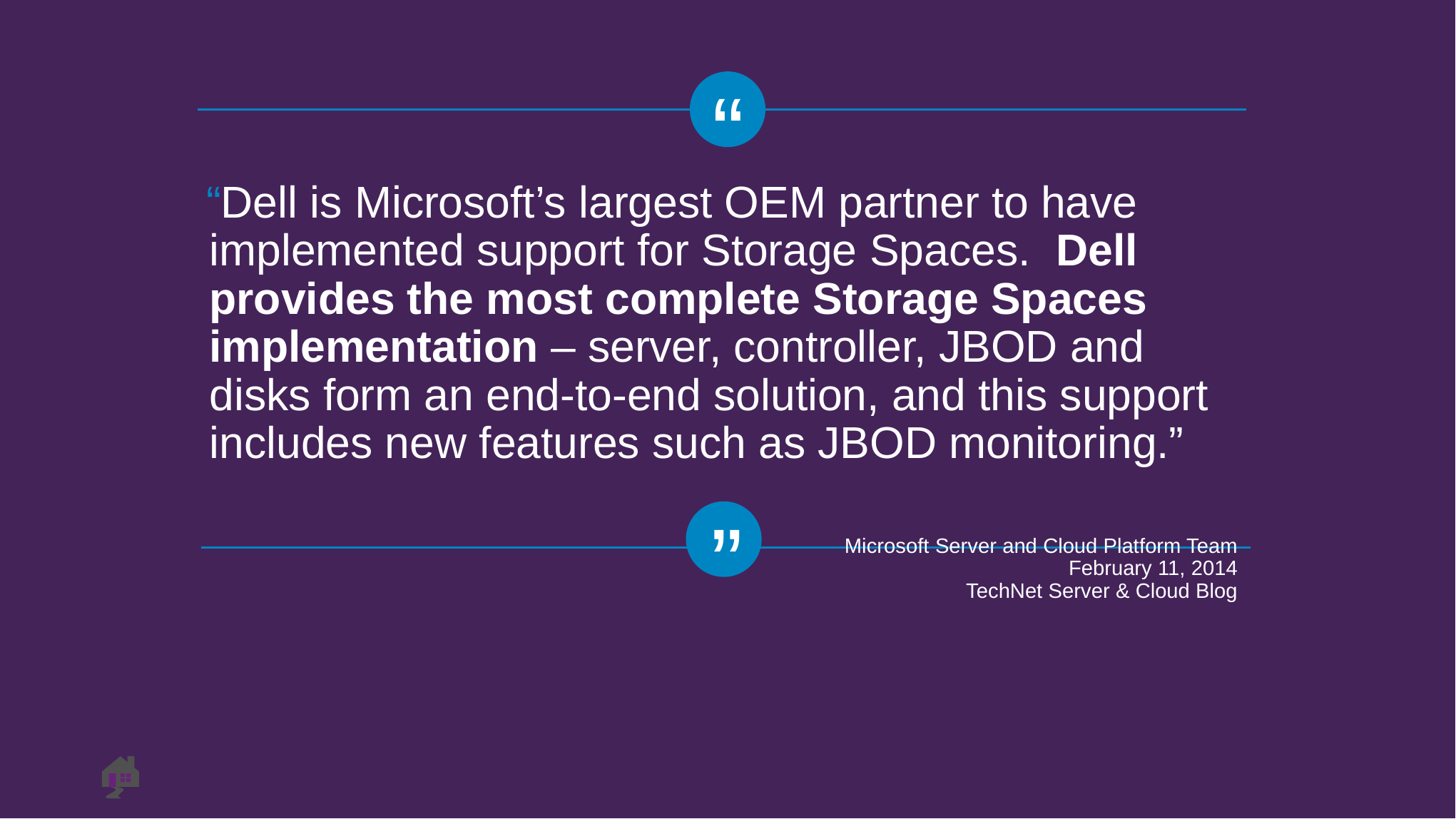

“
  “Dell is Microsoft’s largest OEM partner to have implemented support for Storage Spaces.  Dell provides the most complete Storage Spaces implementation – server, controller, JBOD and disks form an end-to-end solution, and this support includes new features such as JBOD monitoring.”

Microsoft Server and Cloud Platform Team
February 11, 2014
TechNet Server & Cloud Blog

   ”